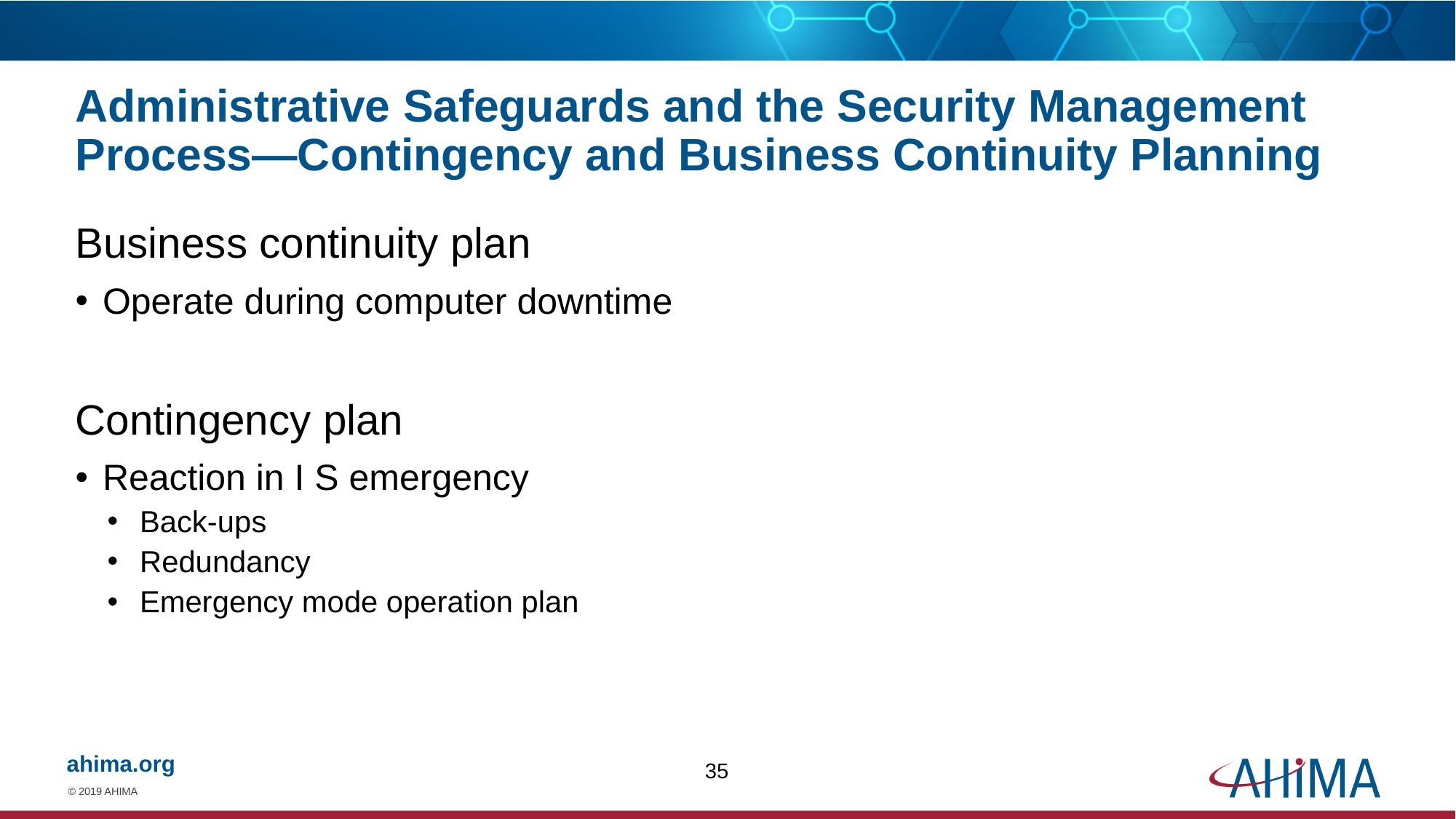

# Administrative Safeguards and the Security Management Process—Contingency and Business Continuity Planning
Business continuity plan
Operate during computer downtime

Contingency plan
Reaction in I S emergency
Back-ups
Redundancy
Emergency mode operation plan